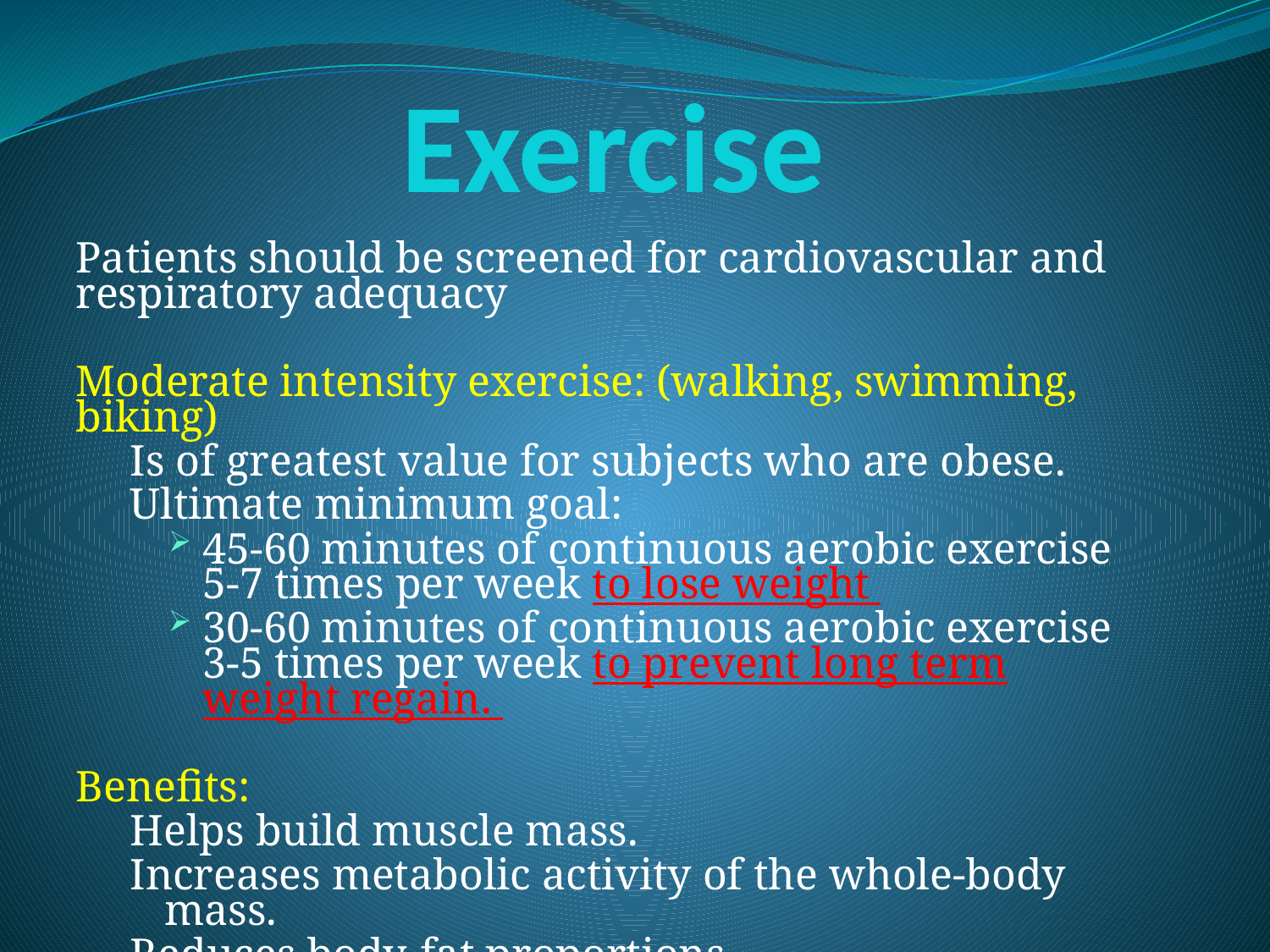

# Exercise
Patients should be screened for cardiovascular and respiratory adequacy

Moderate intensity exercise: (walking, swimming, biking)
Is of greatest value for subjects who are obese.
Ultimate minimum goal:
45-60 minutes of continuous aerobic exercise 5-7 times per week to lose weight
30-60 minutes of continuous aerobic exercise 3-5 times per week to prevent long term weight regain.

Benefits:
Helps build muscle mass.
Increases metabolic activity of the whole-body mass.
Reduces body-fat proportions.